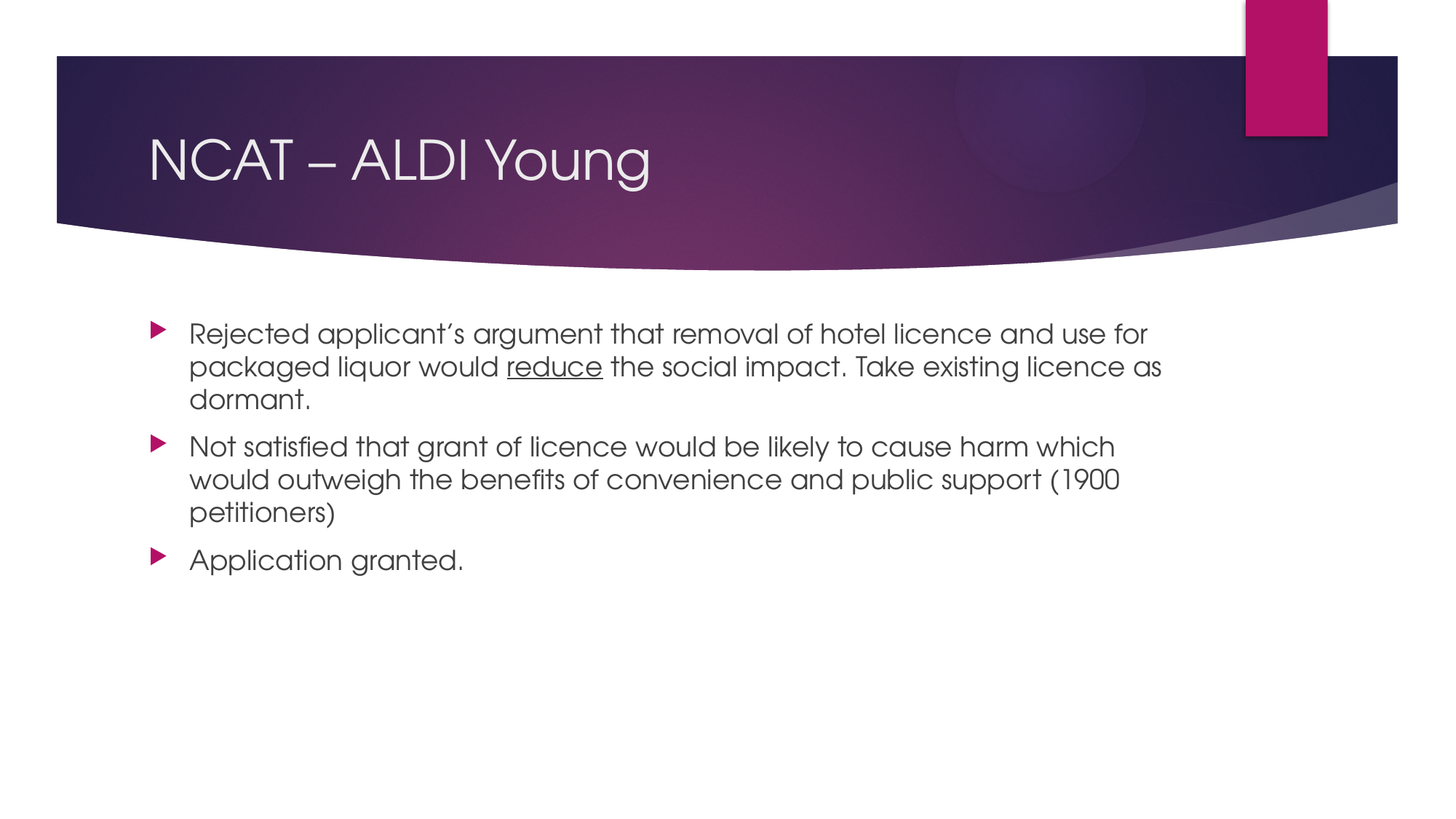

# NCAT – ALDI Young
Rejected applicant’s argument that removal of hotel licence and use for packaged liquor would reduce the social impact. Take existing licence as dormant.
Not satisfied that grant of licence would be likely to cause harm which would outweigh the benefits of convenience and public support (1900 petitioners)
Application granted.